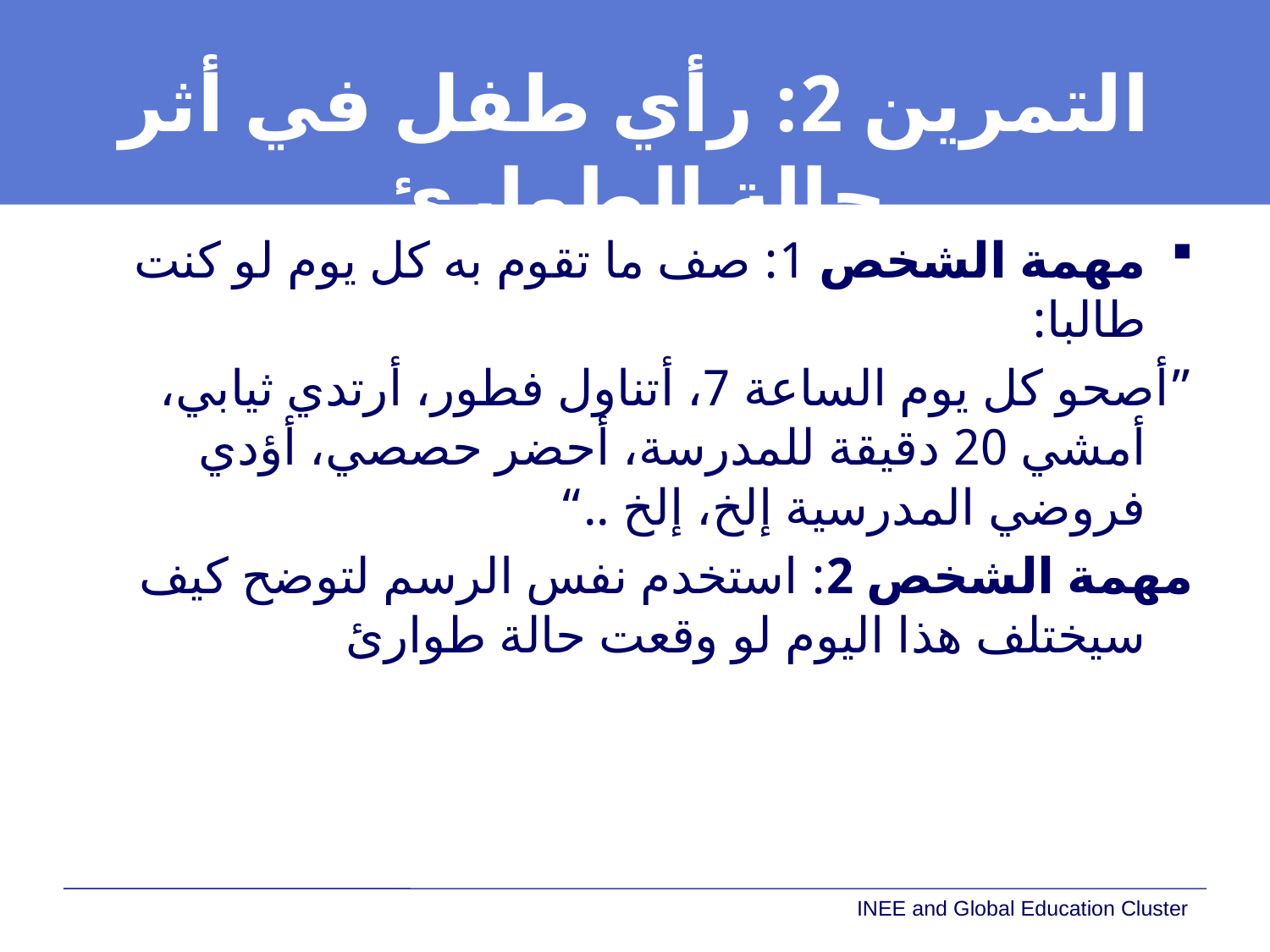

# التمرين 2: رأي طفل في أثر حالة الطوارئ
مهمة الشخص 1: صف ما تقوم به كل يوم لو كنت طالبا:
”أصحو كل يوم الساعة 7، أتناول فطور، أرتدي ثيابي، أمشي 20 دقيقة للمدرسة، أحضر حصصي، أؤدي فروضي المدرسية إلخ، إلخ ..“
مهمة الشخص 2: استخدم نفس الرسم لتوضح كيف سيختلف هذا اليوم لو وقعت حالة طوارئ
INEE and Global Education Cluster